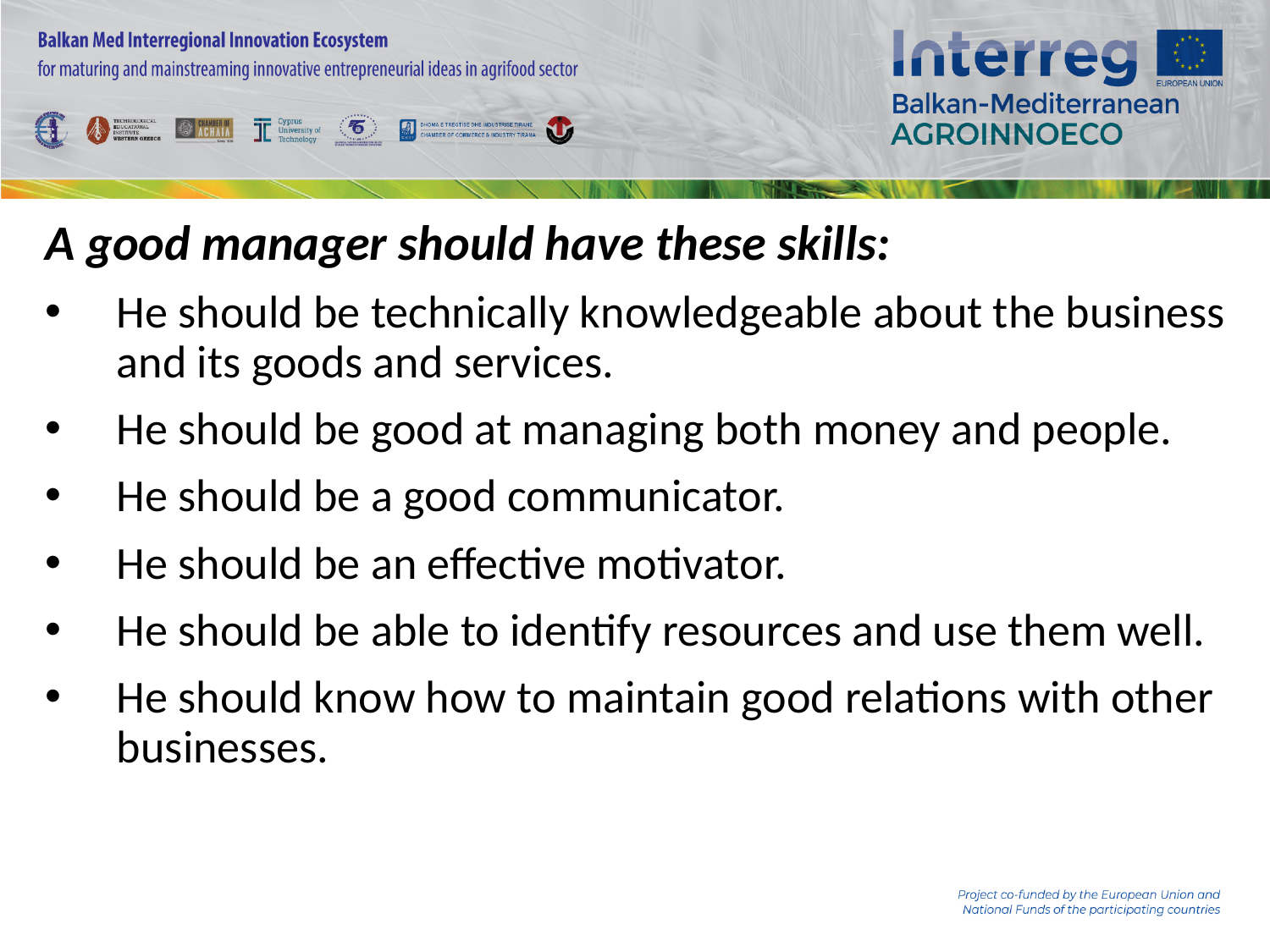

A good manager should have these skills:
He should be technically knowledgeable about the business and its goods and services.
He should be good at managing both money and people.
He should be a good communicator.
He should be an effective motivator.
He should be able to identify resources and use them well.
He should know how to maintain good relations with other businesses.